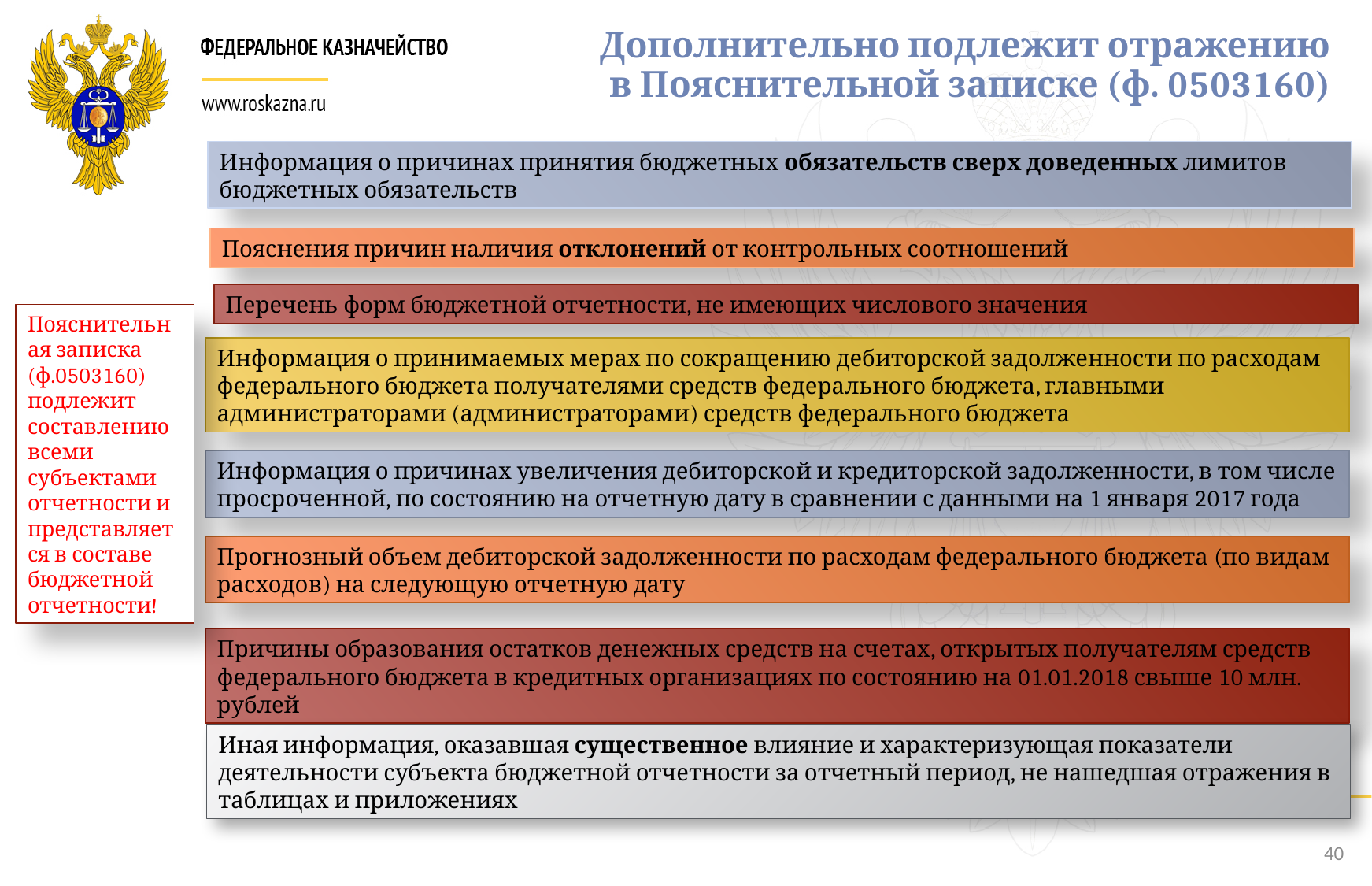

# Дополнительно подлежит отражению в Пояснительной записке (ф. 0503160)
Информация о причинах принятия бюджетных обязательств сверх доведенных лимитов бюджетных обязательств
Пояснения причин наличия отклонений от контрольных соотношений
Перечень форм бюджетной отчетности, не имеющих числового значения
Пояснительная записка (ф.0503160) подлежит составлению всеми субъектами отчетности и представляется в составе бюджетной отчетности!
Информация о принимаемых мерах по сокращению дебиторской задолженности по расходам федерального бюджета получателями средств федерального бюджета, главными администраторами (администраторами) средств федерального бюджета
Информация о причинах увеличения дебиторской и кредиторской задолженности, в том числе просроченной, по состоянию на отчетную дату в сравнении с данными на 1 января 2017 года
Прогнозный объем дебиторской задолженности по расходам федерального бюджета (по видам расходов) на следующую отчетную дату
Причины образования остатков денежных средств на счетах, открытых получателям средств федерального бюджета в кредитных организациях по состоянию на 01.01.2018 свыше 10 млн. рублей
Иная информация, оказавшая существенное влияние и характеризующая показатели деятельности субъекта бюджетной отчетности за отчетный период, не нашедшая отражения в таблицах и приложениях
40